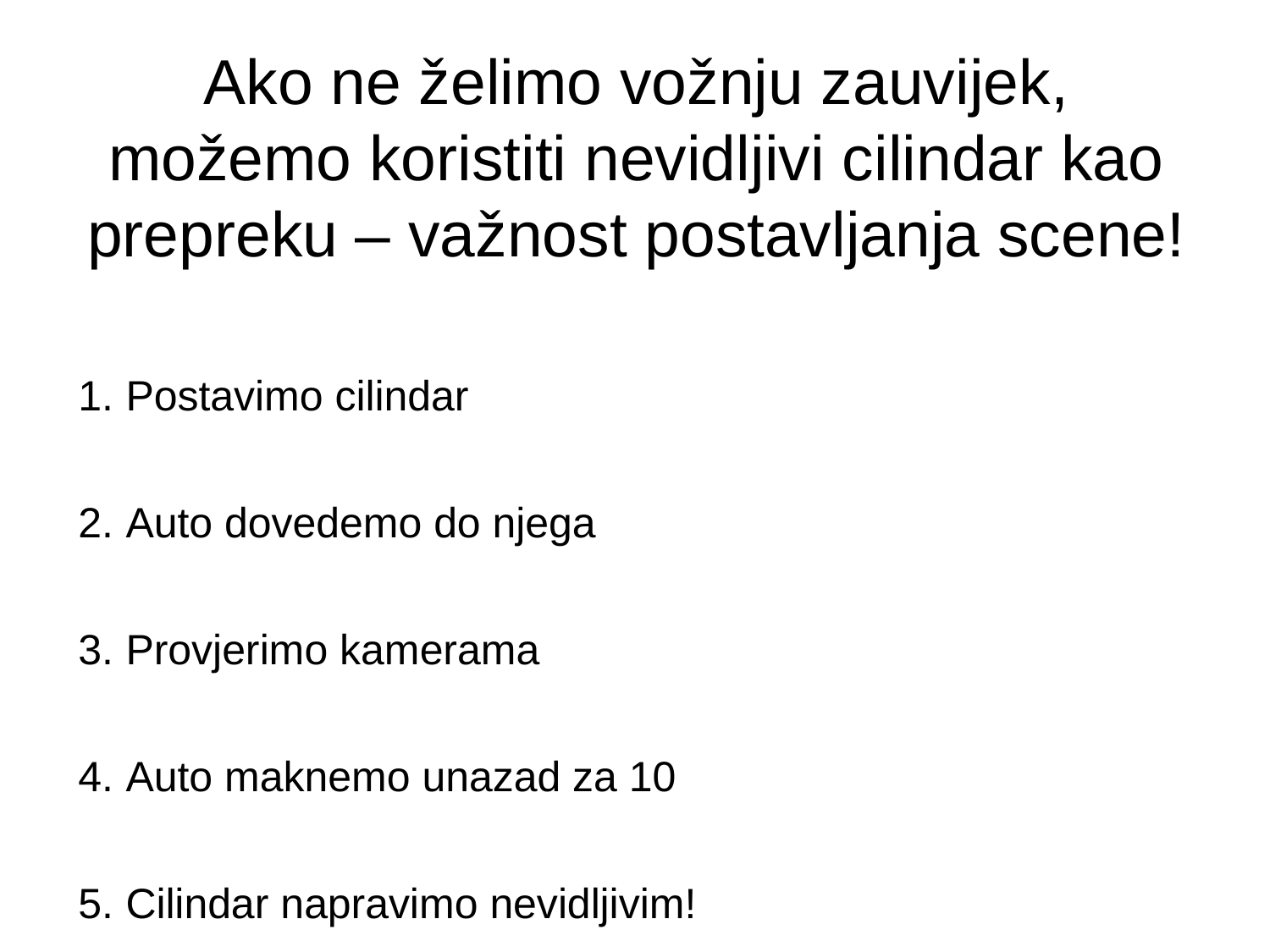

# Ako ne želimo vožnju zauvijek, možemo koristiti nevidljivi cilindar kao prepreku – važnost postavljanja scene!
Postavimo cilindar
Auto dovedemo do njega
Provjerimo kamerama
Auto maknemo unazad za 10
Cilindar napravimo nevidljivim!